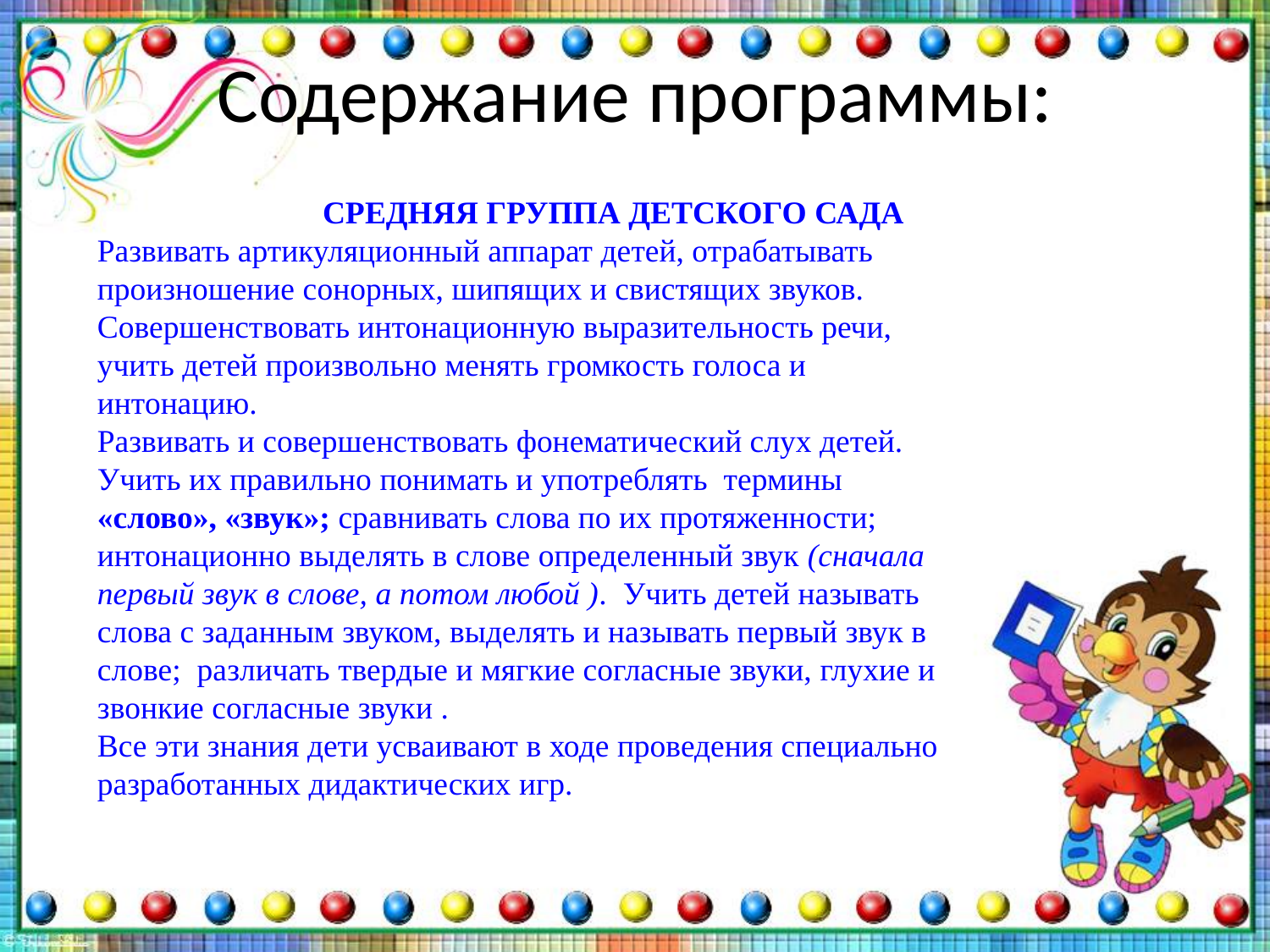

# Содержание программы:
                            СРЕДНЯЯ ГРУППА ДЕТСКОГО САДА
Развивать артикуляционный аппарат детей, отрабатывать произношение сонорных, шипящих и свистящих звуков. Совершенствовать интонационную выразительность речи, учить детей произвольно менять громкость голоса и интонацию.
Развивать и совершенствовать фонематический слух детей. Учить их правильно понимать и употреблять  термины «слово», «звук»; сравнивать слова по их протяженности;  интонационно выделять в слове определенный звук (сначала первый звук в слове, а потом любой ).  Учить детей называть слова с заданным звуком, выделять и называть первый звук в слове;  различать твердые и мягкие согласные звуки, глухие и звонкие согласные звуки .
Все эти знания дети усваивают в ходе проведения специально разработанных дидактических игр.